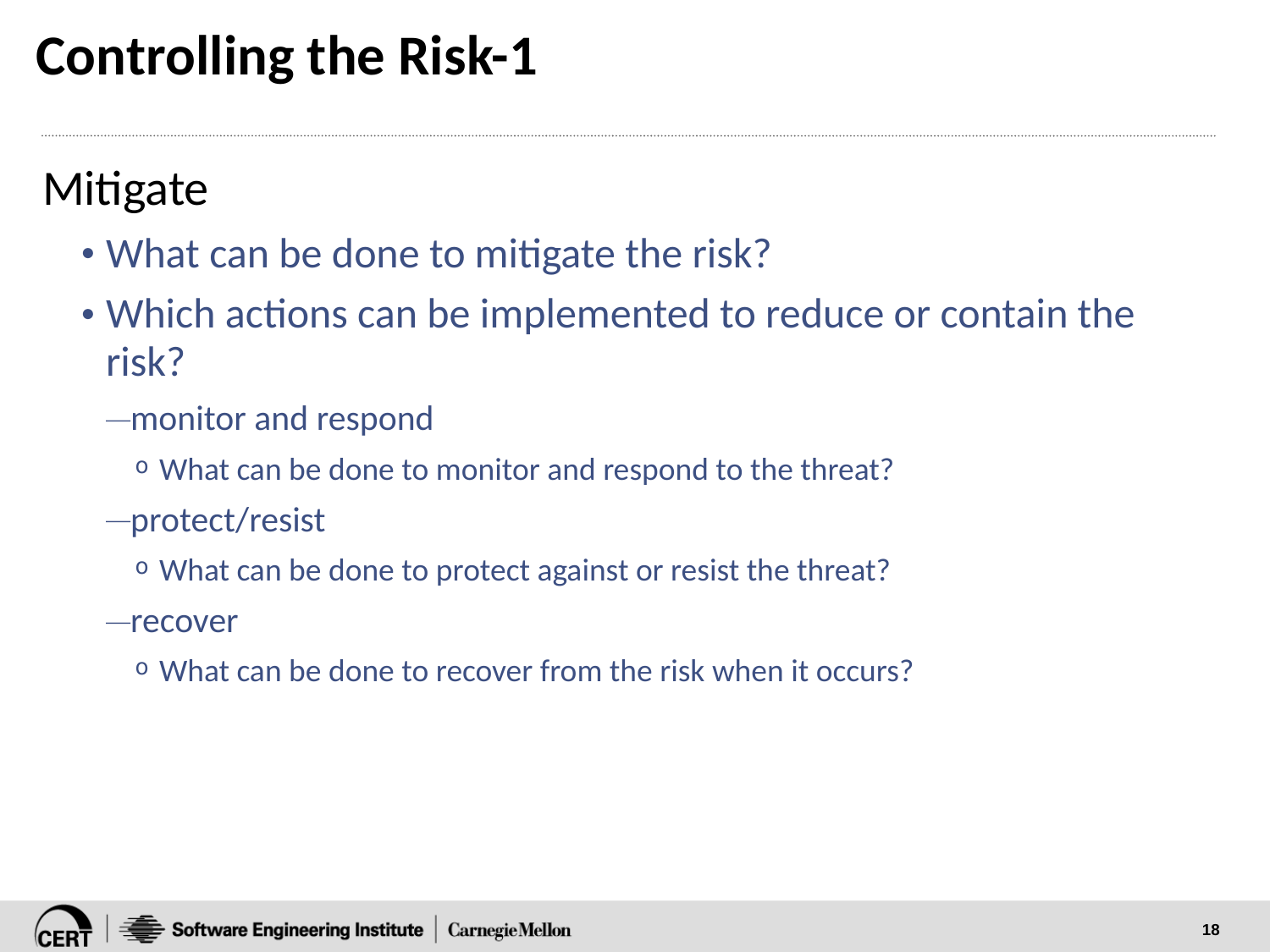

# Controlling the Risk-1
Mitigate
What can be done to mitigate the risk?
Which actions can be implemented to reduce or contain the risk?
monitor and respond
What can be done to monitor and respond to the threat?
protect/resist
What can be done to protect against or resist the threat?
recover
What can be done to recover from the risk when it occurs?